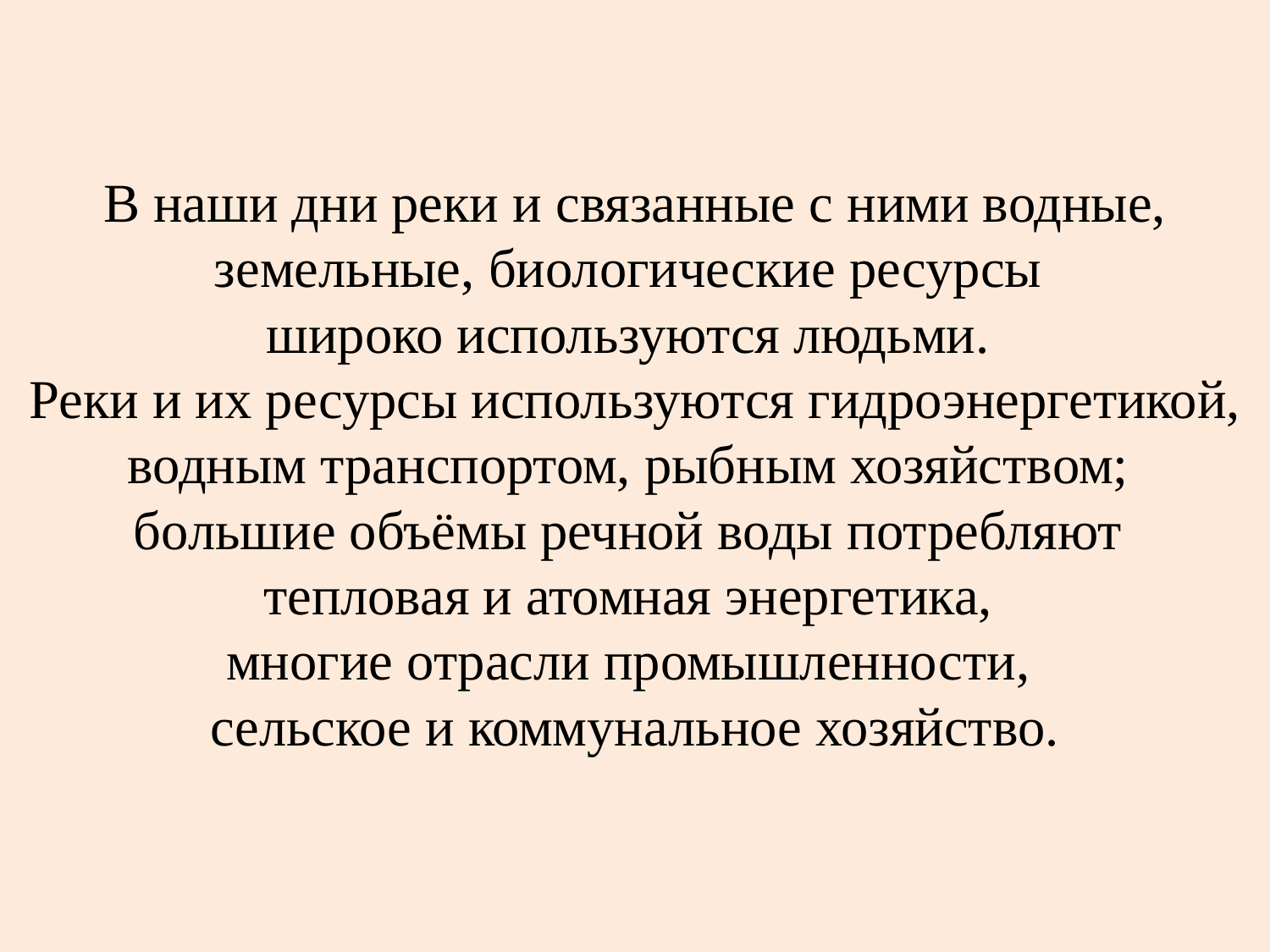

# В наши дни реки и связанные с ними водные, земельные, биологические ресурсы широко используются людьми. Реки и их ресурсы используются гидроэнергетикой, водным транспортом, рыбным хозяйством; большие объёмы речной воды потребляют тепловая и атомная энергетика, многие отрасли промышленности, сельское и коммунальное хозяйство.